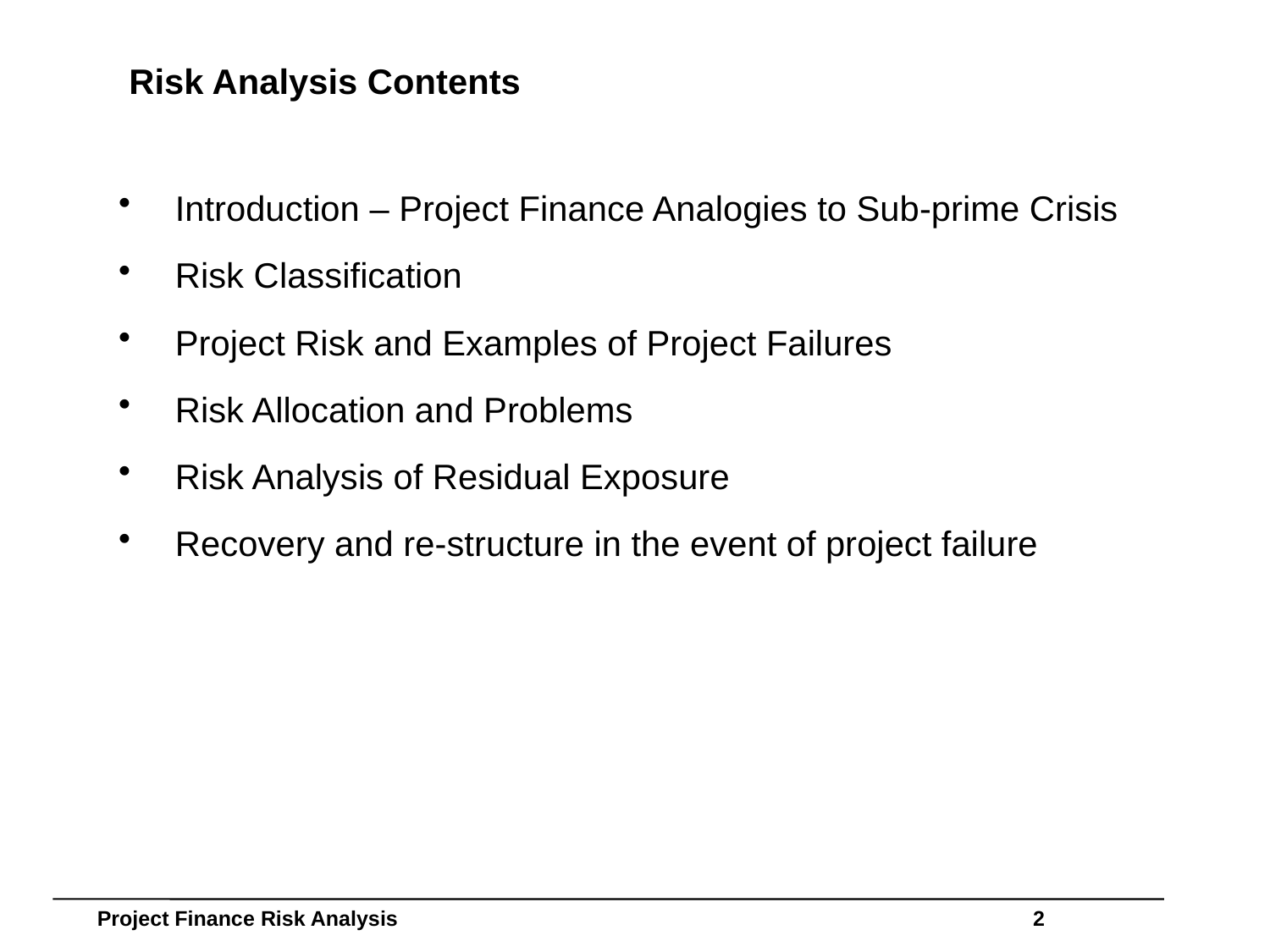

# Risk Analysis Contents
Introduction – Project Finance Analogies to Sub-prime Crisis
Risk Classification
Project Risk and Examples of Project Failures
Risk Allocation and Problems
Risk Analysis of Residual Exposure
Recovery and re-structure in the event of project failure